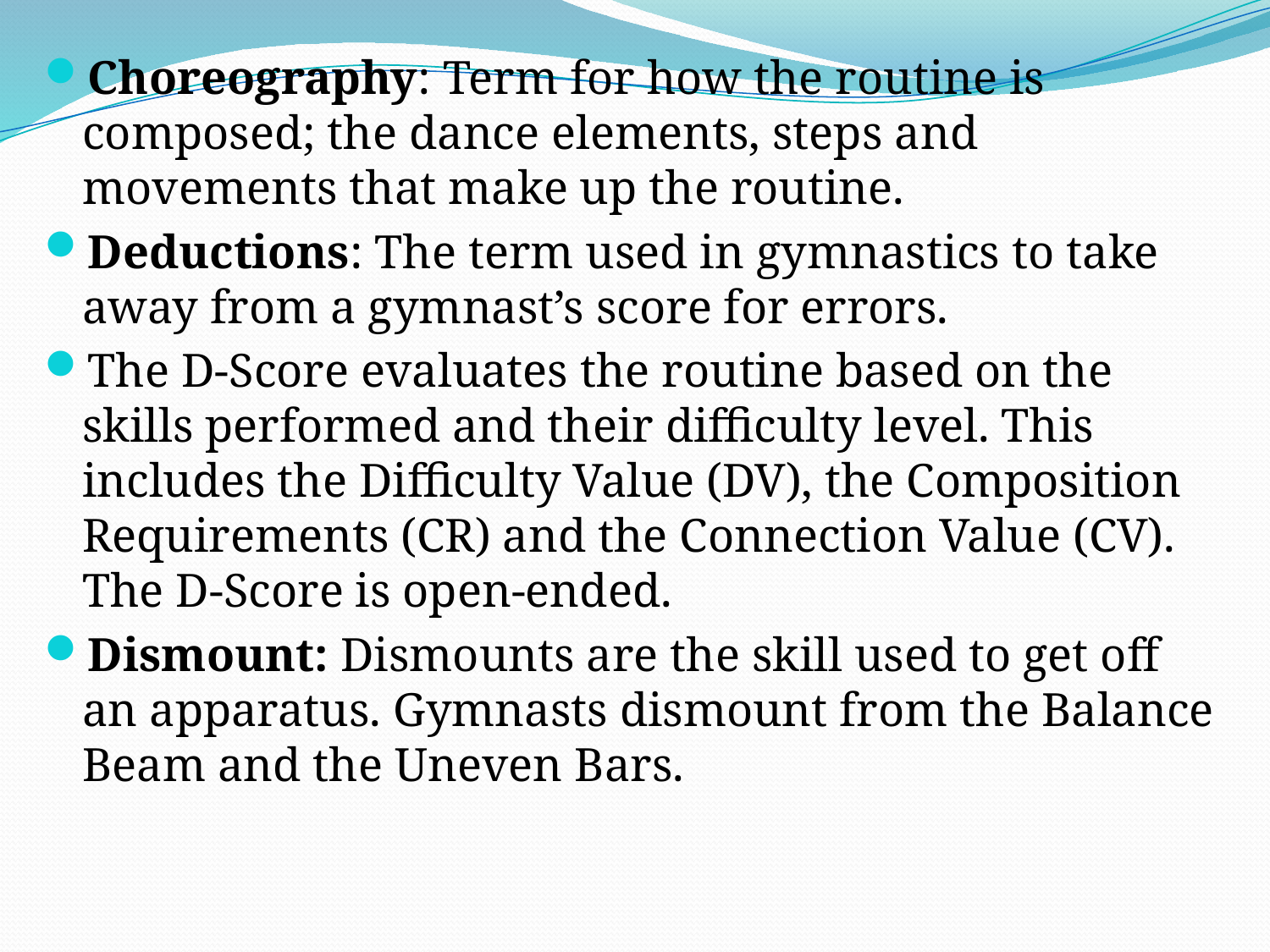

Choreography: Term for how the routine is composed; the dance elements, steps and movements that make up the routine.
Deductions: The term used in gymnastics to take away from a gymnast’s score for errors.
The D-Score evaluates the routine based on the skills performed and their difficulty level. This includes the Difficulty Value (DV), the Composition Requirements (CR) and the Connection Value (CV). The D-Score is open-ended.
Dismount: Dismounts are the skill used to get off an apparatus. Gymnasts dismount from the Balance Beam and the Uneven Bars.